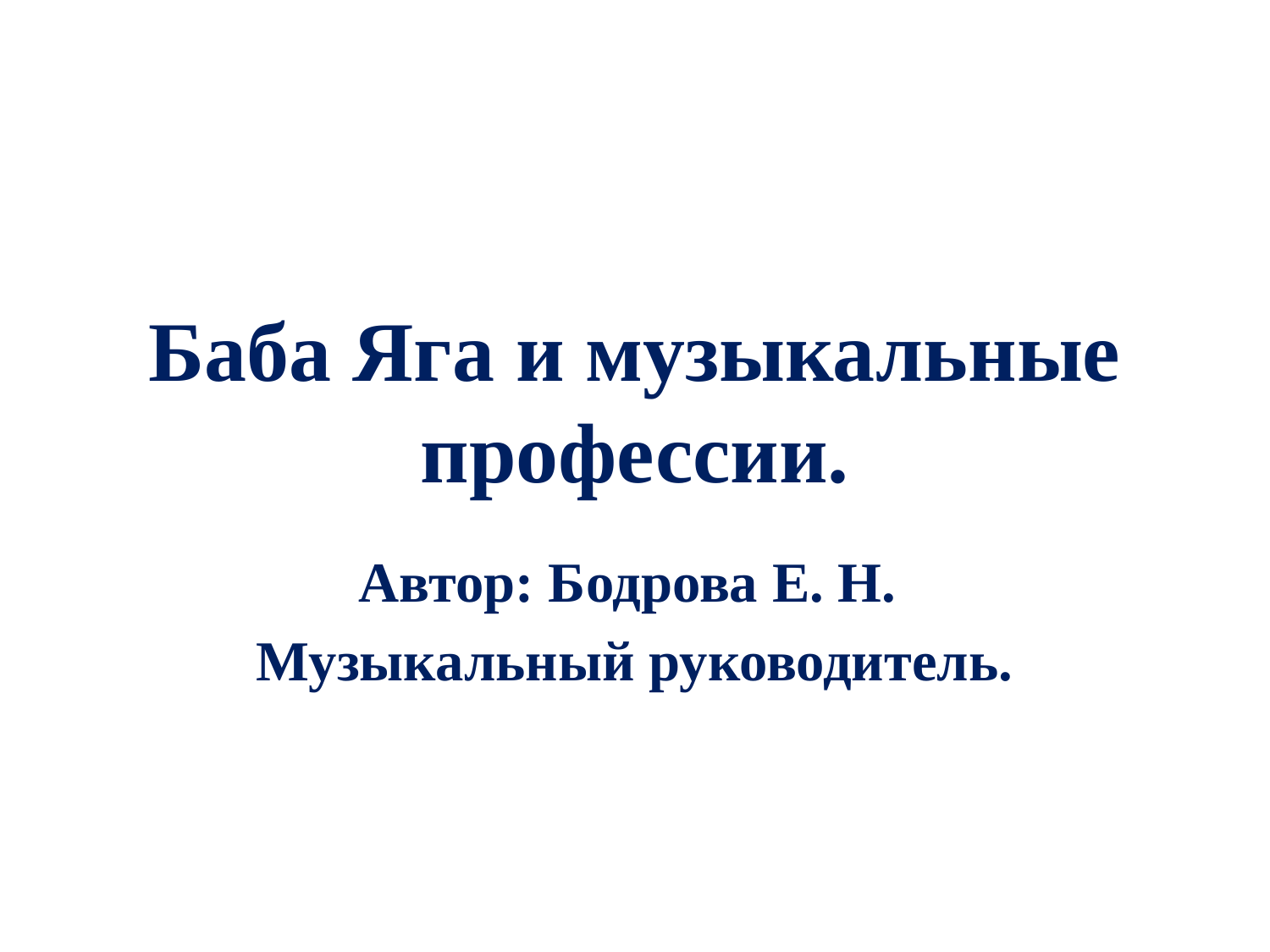

# Баба Яга и музыкальные профессии.
Автор: Бодрова Е. Н.
Музыкальный руководитель.